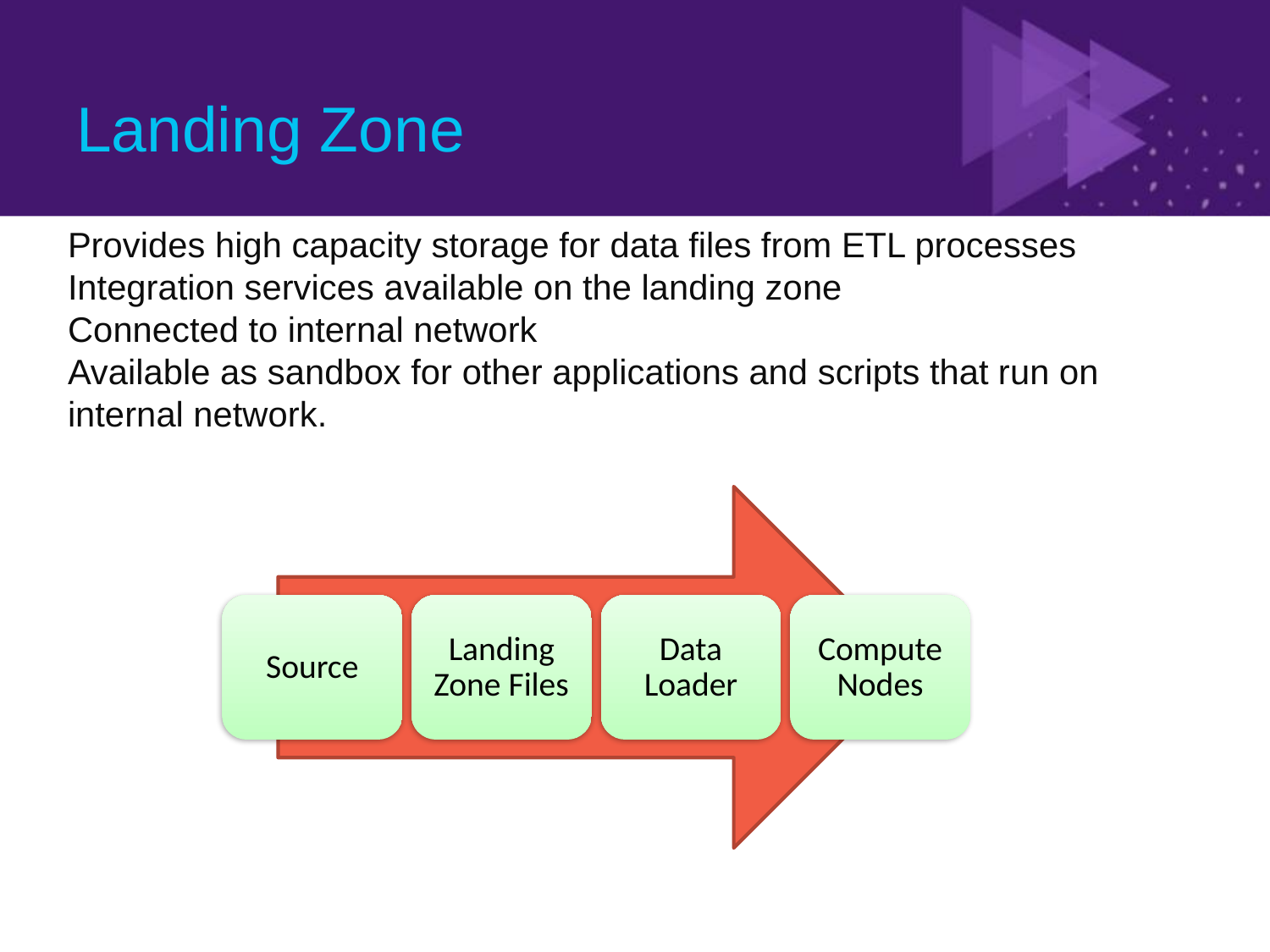

# Landing Zone
Provides high capacity storage for data files from ETL processes
Integration services available on the landing zone
Connected to internal network
Available as sandbox for other applications and scripts that run on internal network.

Source
Landing Zone Files
Data Loader
Compute Nodes
Microsoft Confidential